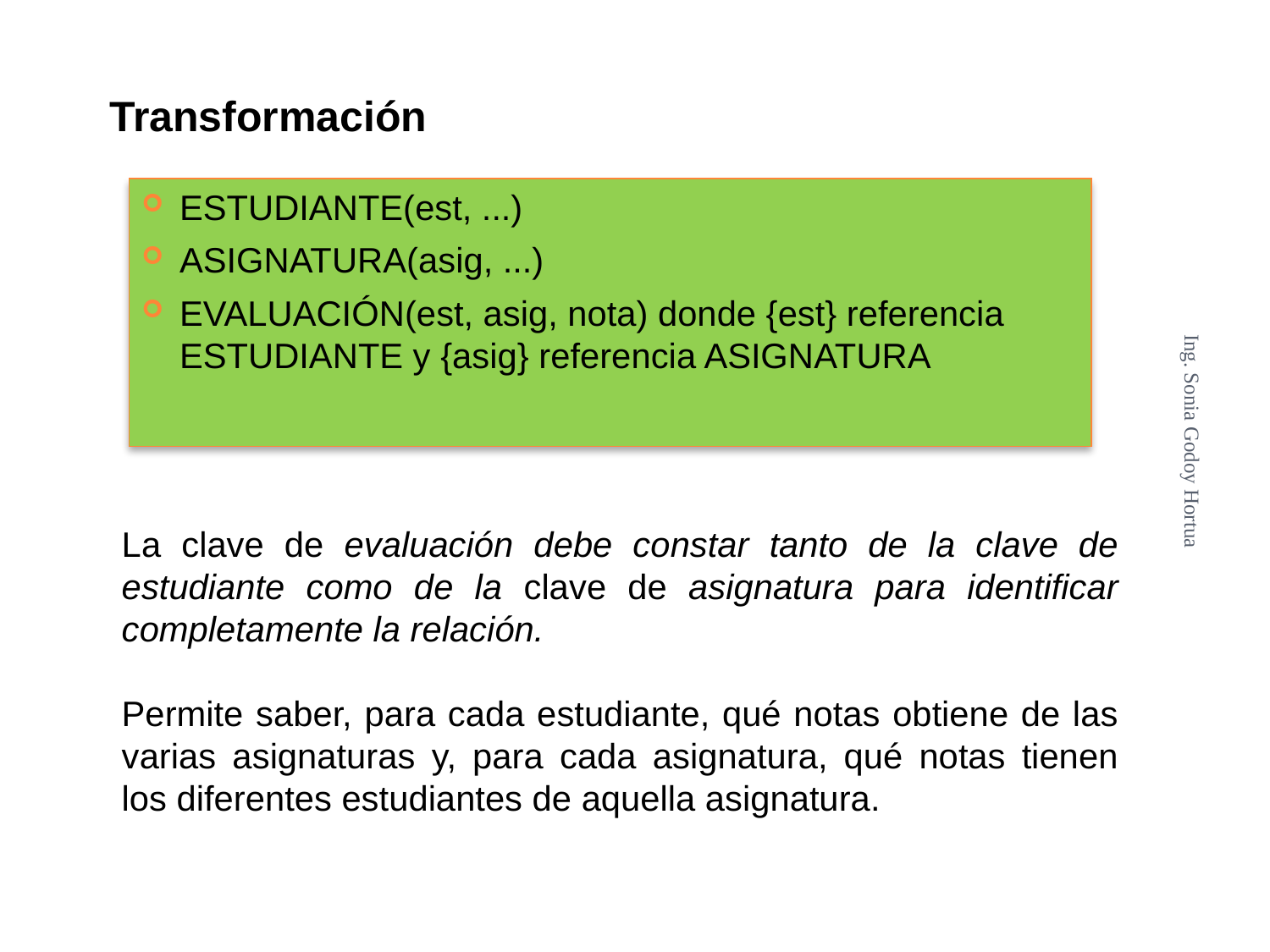

Transformación
ESTUDIANTE(est, ...)
ASIGNATURA(asig, ...)
EVALUACIÓN(est, asig, nota) donde {est} referencia ESTUDIANTE y {asig} referencia ASIGNATURA
La clave de evaluación debe constar tanto de la clave de estudiante como de la clave de asignatura para identificar completamente la relación.

Permite saber, para cada estudiante, qué notas obtiene de las varias asignaturas y, para cada asignatura, qué notas tienen los diferentes estudiantes de aquella asignatura.

Ing. Sonia Godoy Hortua
9